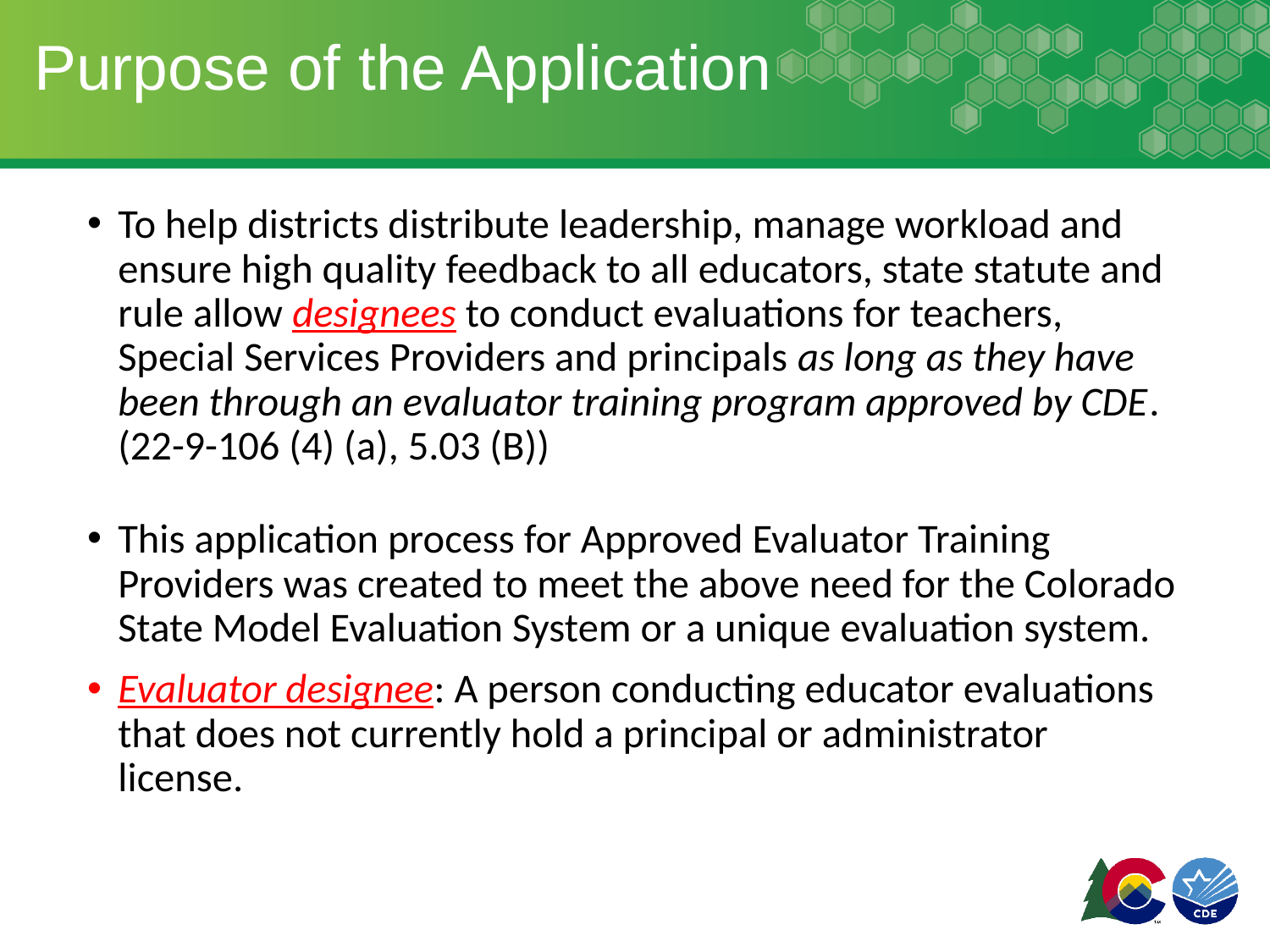

# Purpose of the Application
To help districts distribute leadership, manage workload and ensure high quality feedback to all educators, state statute and rule allow designees to conduct evaluations for teachers, Special Services Providers and principals as long as they have been through an evaluator training program approved by CDE. (22-9-106 (4) (a), 5.03 (B))

This application process for Approved Evaluator Training Providers was created to meet the above need for the Colorado State Model Evaluation System or a unique evaluation system.
Evaluator designee: A person conducting educator evaluations that does not currently hold a principal or administrator license.